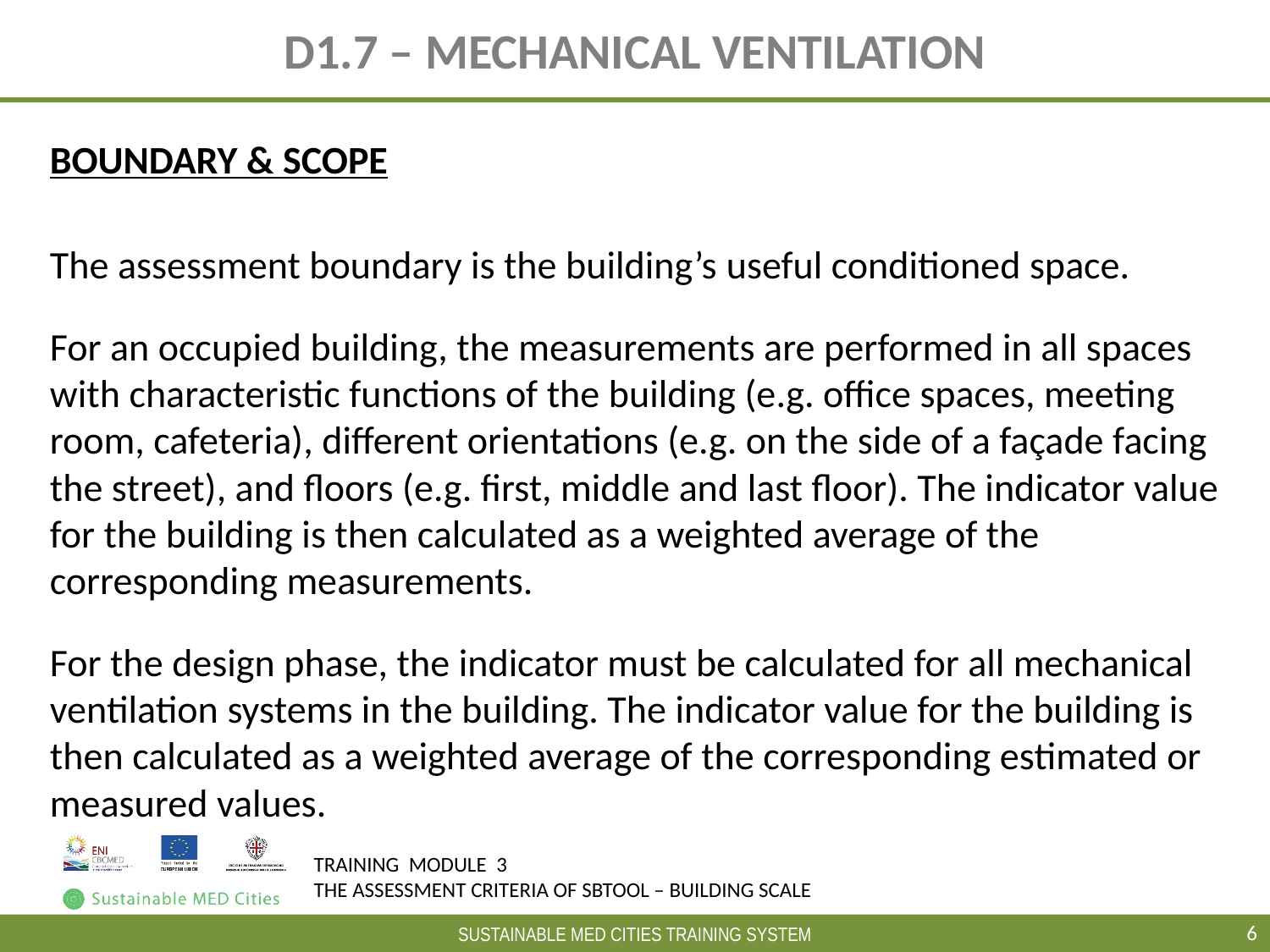

D1.7 – MECHANICAL VENTILATION
BOUNDARY & SCOPE

The assessment boundary is the building’s useful conditioned space.

For an occupied building, the measurements are performed in all spaces with characteristic functions of the building (e.g. office spaces, meeting room, cafeteria), different orientations (e.g. on the side of a façade facing the street), and floors (e.g. first, middle and last floor). The indicator value for the building is then calculated as a weighted average of the corresponding measurements.

For the design phase, the indicator must be calculated for all mechanical ventilation systems in the building. The indicator value for the building is then calculated as a weighted average of the corresponding estimated or measured values.
6